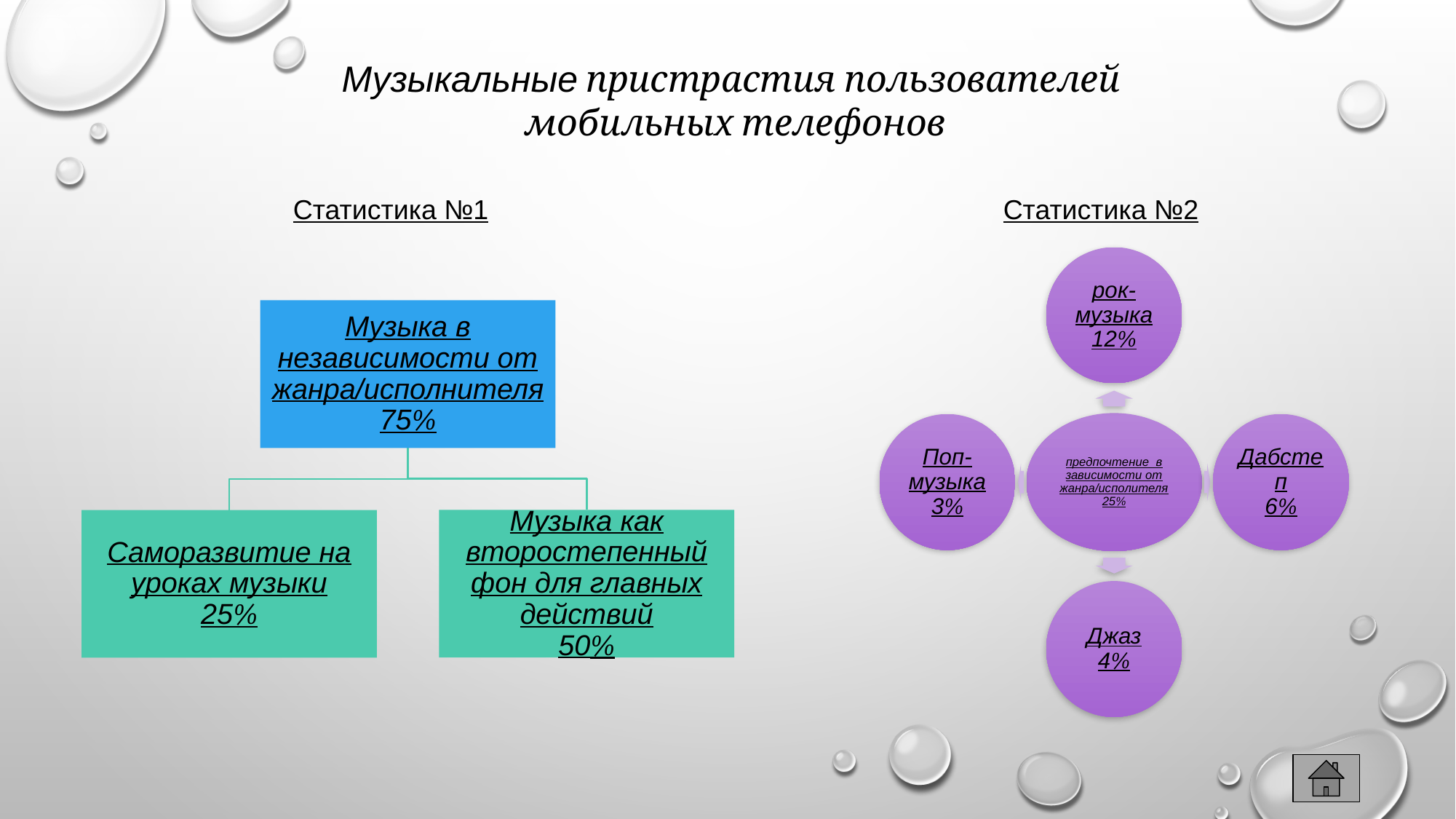

Музыкальные пристрастия пользователей
 мобильных телефонов
Статистика №2
Статистика №1
предпочтение  в зависимости от жанра/исполителя
25%

рок-музыка
12%

Дабстеп
6%

Джаз
4%

Поп-музыка
3%
Музыка в независимости от жанра/исполнителя
75%
Саморазвитие на уроках музыки
25%
Музыка как второстепенный фон для главных действий
50%